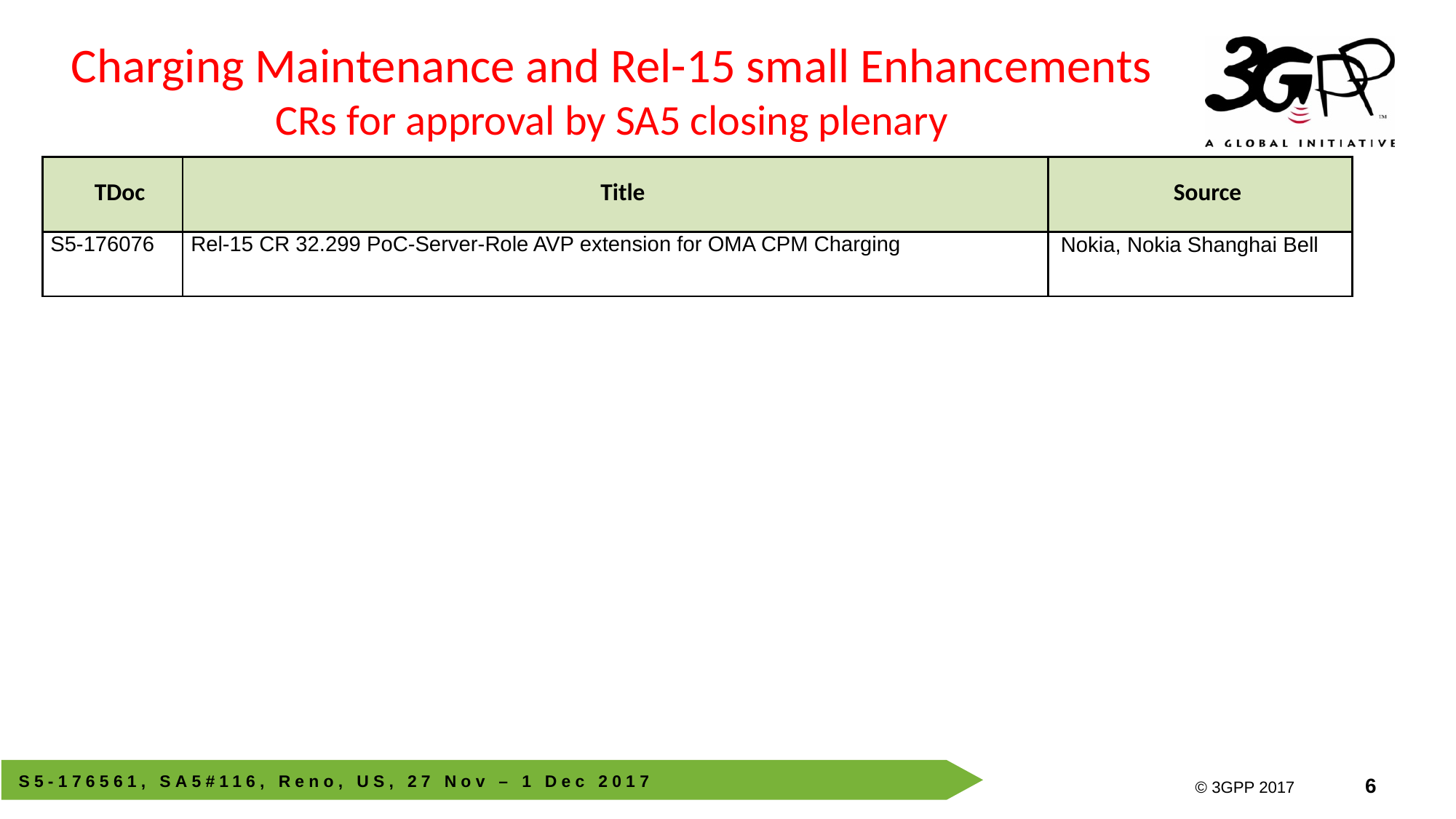

Charging Maintenance and Rel-15 small Enhancements CRs for approval by SA5 closing plenary
| TDoc | Title | Source |
| --- | --- | --- |
| S5-176076 | Rel-15 CR 32.299 PoC-Server-Role AVP extension for OMA CPM Charging | Nokia, Nokia Shanghai Bell |